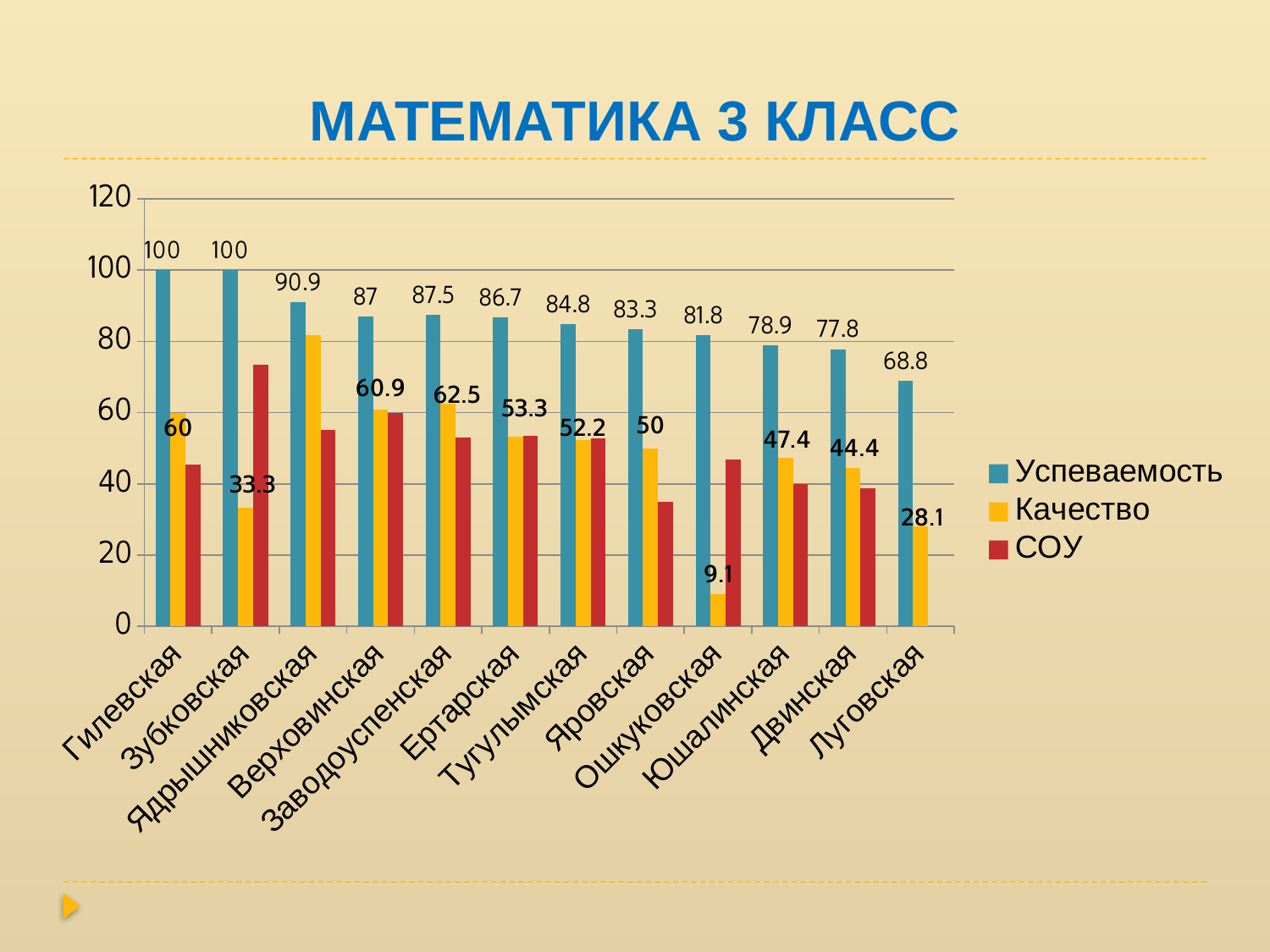

# МАТЕМАТИКА 3 КЛАСС

### Chart

| Category | Успеваемость | Качество | СОУ |
|---|---|---|---|
| Гилевская | 100.0 | 60.0 | 45.3 |
| Зубковская | 100.0 | 33.3 | 73.5 |
| Ядрышниковская | 90.9 | 81.8 | 55.1 |
| Верховинская | 87.0 | 60.9 | 60.0 |
| Заводоуспенская | 87.5 | 62.5 | 53.1 |
| Ертарская | 86.7 | 53.3 | 53.4 |
| Тугулымская | 84.8 | 52.2 | 52.7 |
| Яровская | 83.3 | 50.0 | 34.9 |
| Ошкуковская | 81.8 | 9.1 | 46.9 |
| Юшалинская | 78.9 | 47.4 | 40.0 |
| Двинская | 77.8 | 44.4 | 38.8 |
| Луговская | 68.8 | 28.1 | None |